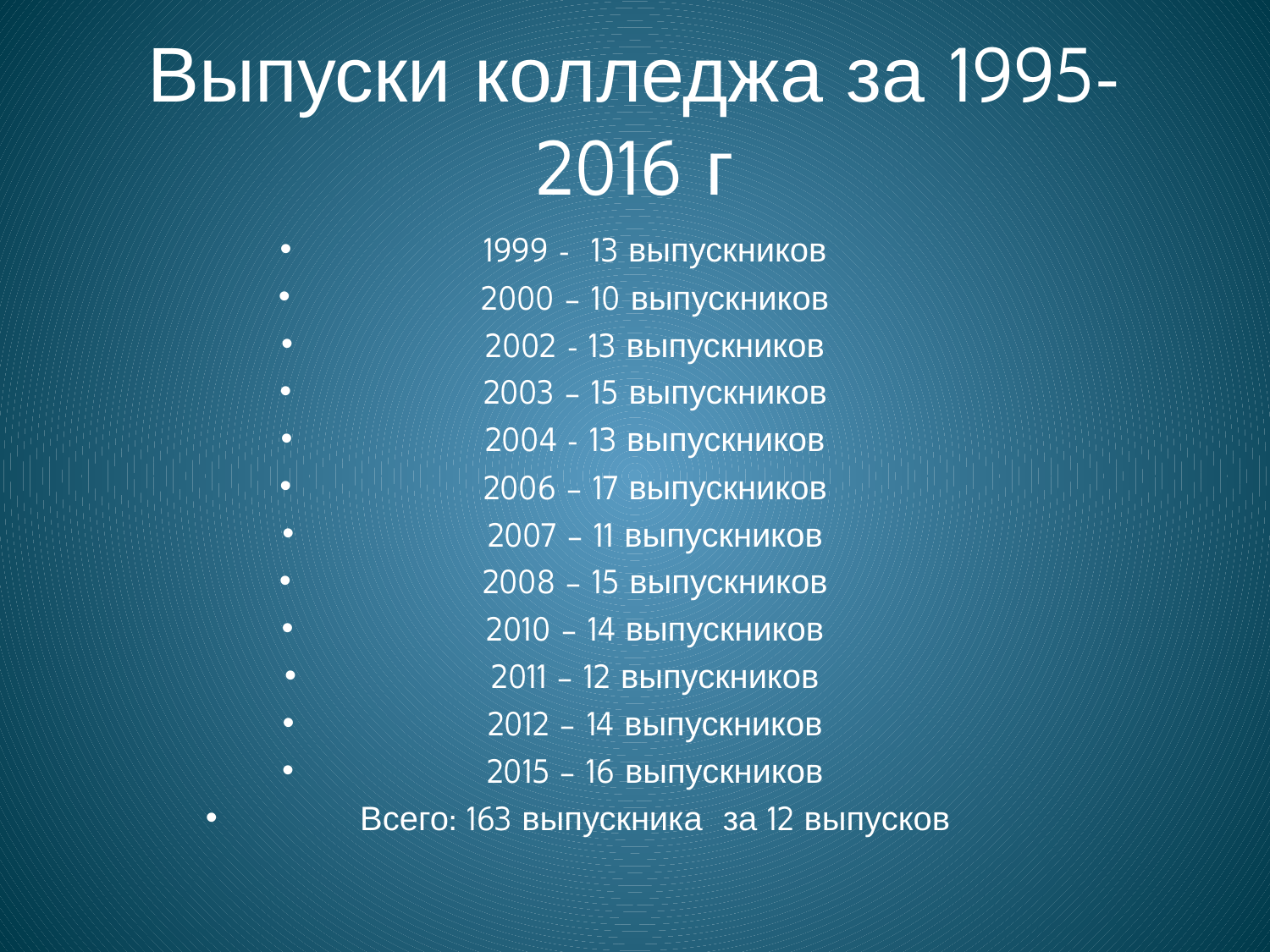

# Выпуски колледжа за 1995-2016 г
1999 -  13 выпускников
2000 – 10 выпускников
2002 - 13 выпускников
2003 – 15 выпускников
2004 - 13 выпускников
2006 – 17 выпускников
2007 – 11 выпускников
2008 – 15 выпускников
2010 – 14 выпускников
2011 – 12 выпускников
2012 – 14 выпускников
2015 – 16 выпускников
Всего: 163 выпускника  за 12 выпусков